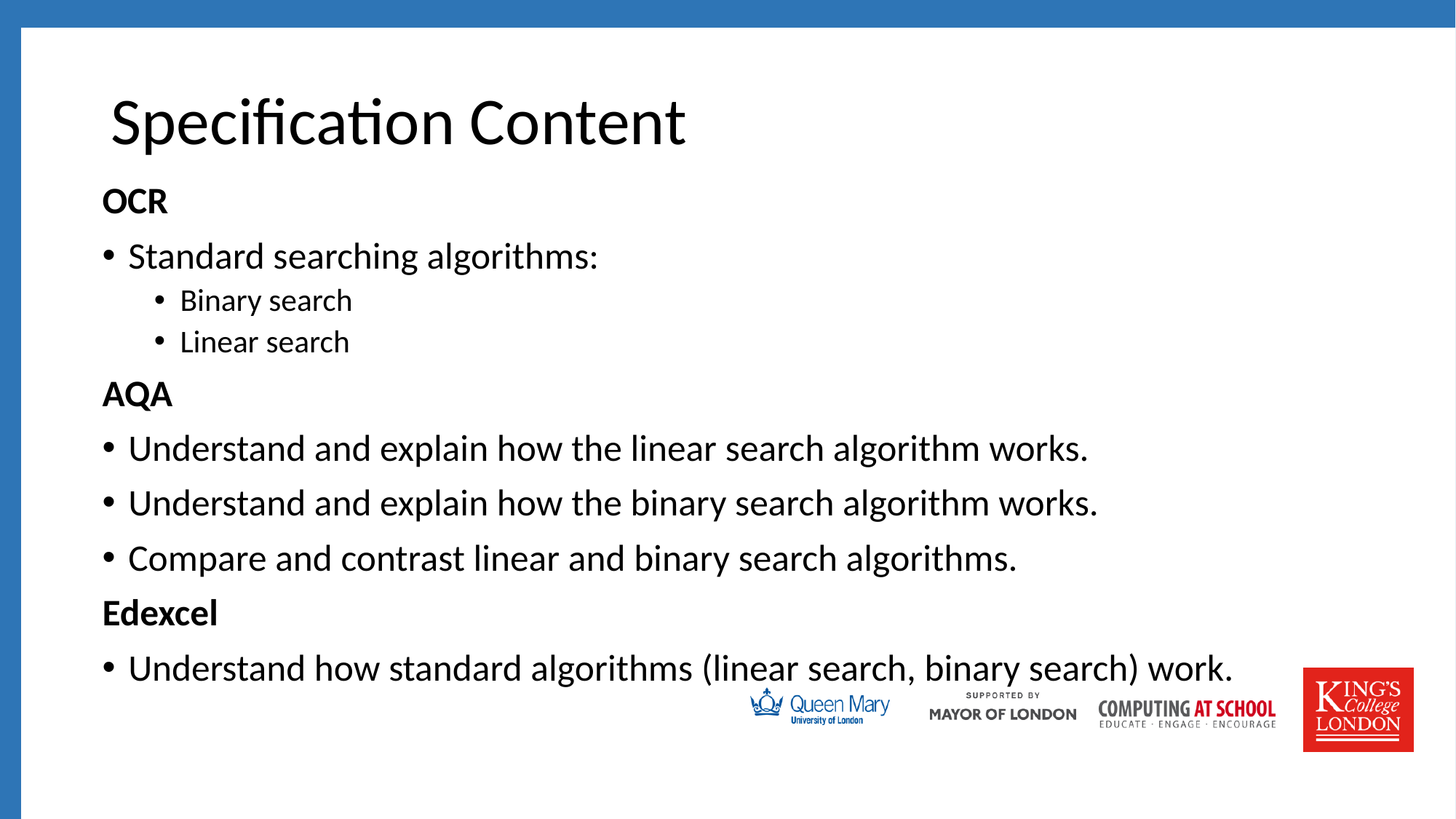

# Specification Content
OCR
Standard searching algorithms:
Binary search
Linear search
AQA
Understand and explain how the linear search algorithm works.
Understand and explain how the binary search algorithm works.
Compare and contrast linear and binary search algorithms.
Edexcel
Understand how standard algorithms (linear search, binary search) work.